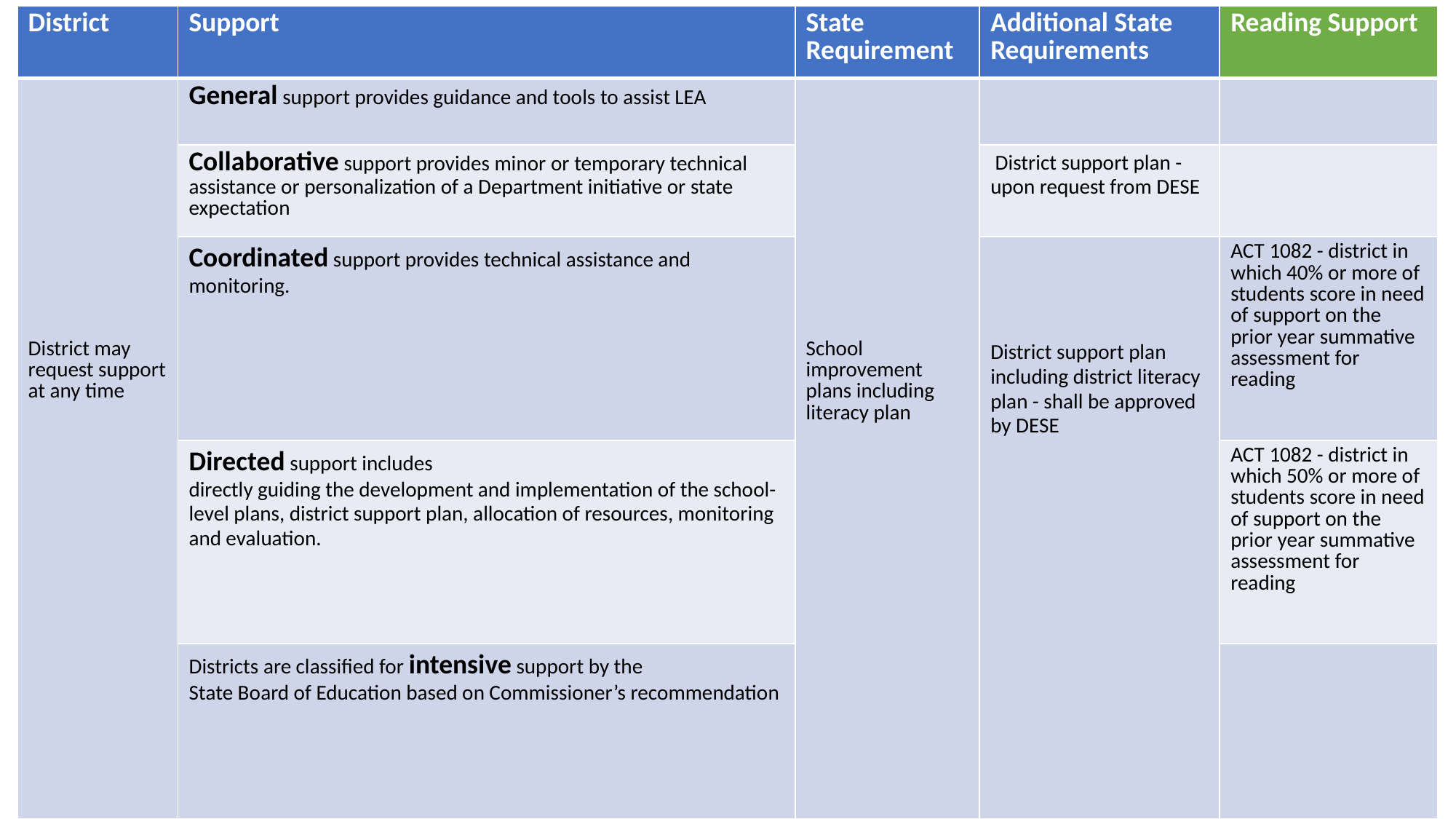

| District | Support | State Requirement | Additional State Requirements | Reading Support |
| --- | --- | --- | --- | --- |
| District may request support at any time | General support provides guidance and tools to assist LEA | School improvement plans including literacy plan |  |  |
|  | Collaborative support provides minor or temporary technical assistance or personalization of a Department initiative or state expectation |  | District support plan - upon request from DESE |  |
|  | Coordinated support provides technical assistance and monitoring. |  | District support plan including district literacy plan - shall be approved by DESE | ACT 1082 - district in which 40% or more of students score in need of support on the prior year summative assessment for reading |
|  | Directed support includes directly guiding the development and implementation of the school-level plans, district support plan, allocation of resources, monitoring and evaluation. |  |  | ACT 1082 - district in which 50% or more of students score in need of support on the prior year summative assessment for reading |
|  | Districts are classified for intensive support by the State Board of Education based on Commissioner’s recommendation |  |  |  |